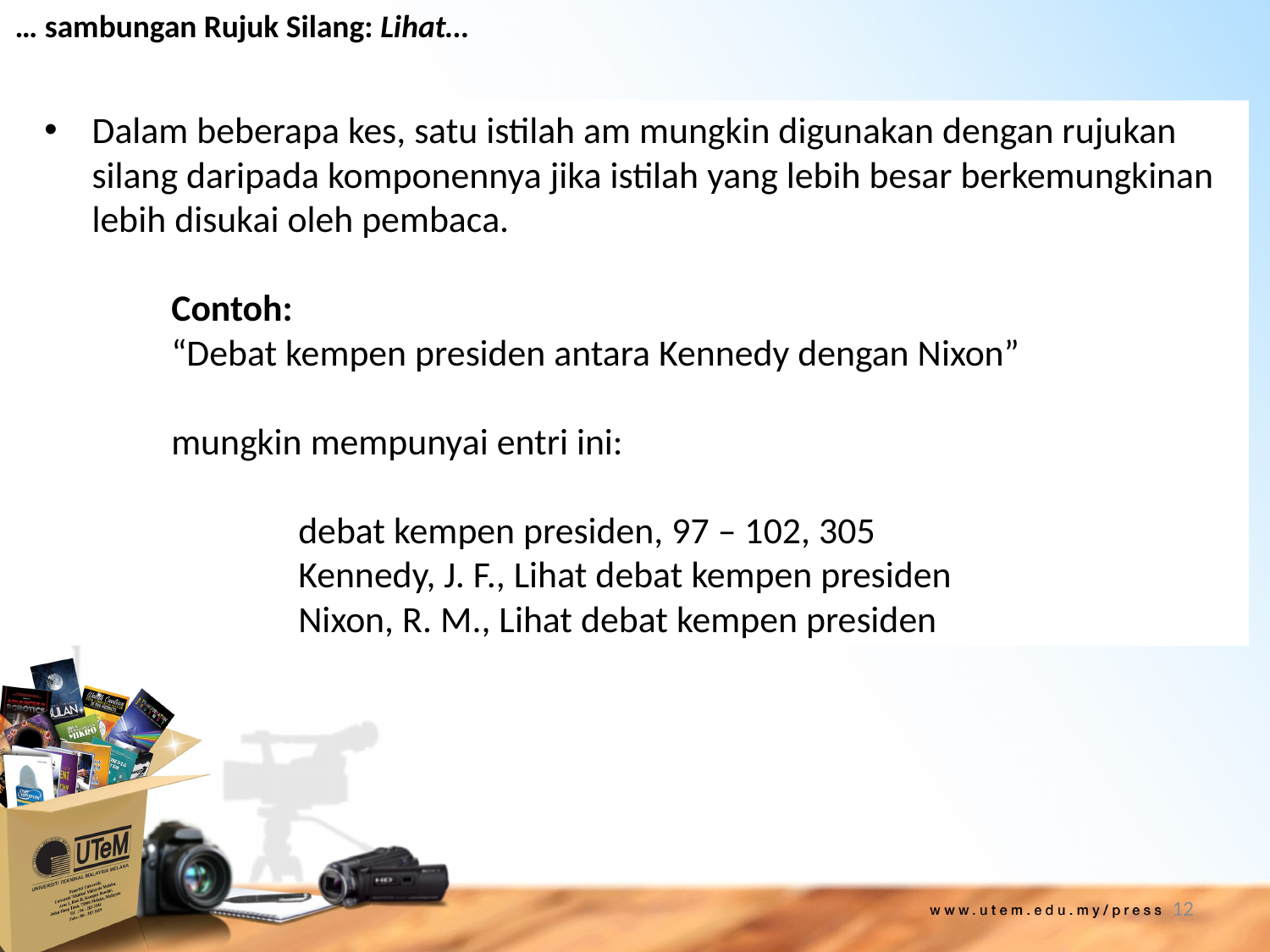

… sambungan Rujuk Silang: Lihat…
Dalam beberapa kes, satu istilah am mungkin digunakan dengan rujukan silang daripada komponennya jika istilah yang lebih besar berkemungkinan lebih disukai oleh pembaca.

	Contoh:
	“Debat kempen presiden antara Kennedy dengan Nixon”

	mungkin mempunyai entri ini:

		debat kempen presiden, 97 – 102, 305
		Kennedy, J. F., Lihat debat kempen presiden
		Nixon, R. M., Lihat debat kempen presiden
12